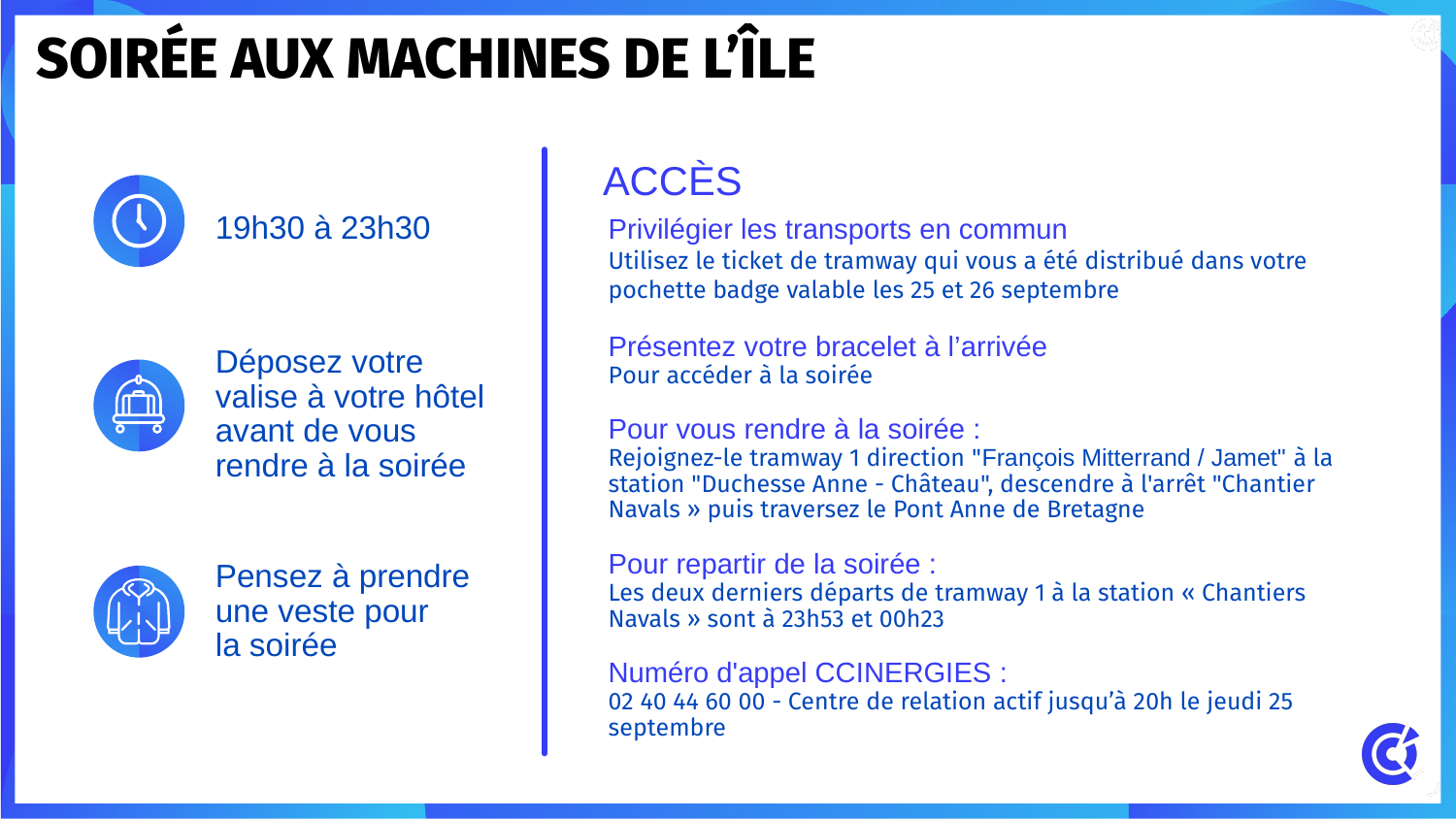

# Soirée aux machines de l’île
ACCÈS

19h30 à 23h30
Privilégier les transports en commun
Utilisez le ticket de tramway qui vous a été distribué dans votre pochette badge valable les 25 et 26 septembre

Présentez votre bracelet à l’arrivée
Pour accéder à la soirée

Pour vous rendre à la soirée :
Rejoignez-le tramway 1 direction "François Mitterrand / Jamet" à la station "Duchesse Anne - Château", descendre à l'arrêt "Chantier Navals » puis traversez le Pont Anne de Bretagne

Pour repartir de la soirée :
Les deux derniers départs de tramway 1 à la station « Chantiers Navals » sont à 23h53 et 00h23

Numéro d'appel CCINERGIES :
02 40 44 60 00 - Centre de relation actif jusqu’à 20h le jeudi 25 septembre
Déposez votre valise à votre hôtel avant de vous rendre à la soirée

Pensez à prendre une veste pour
la soirée